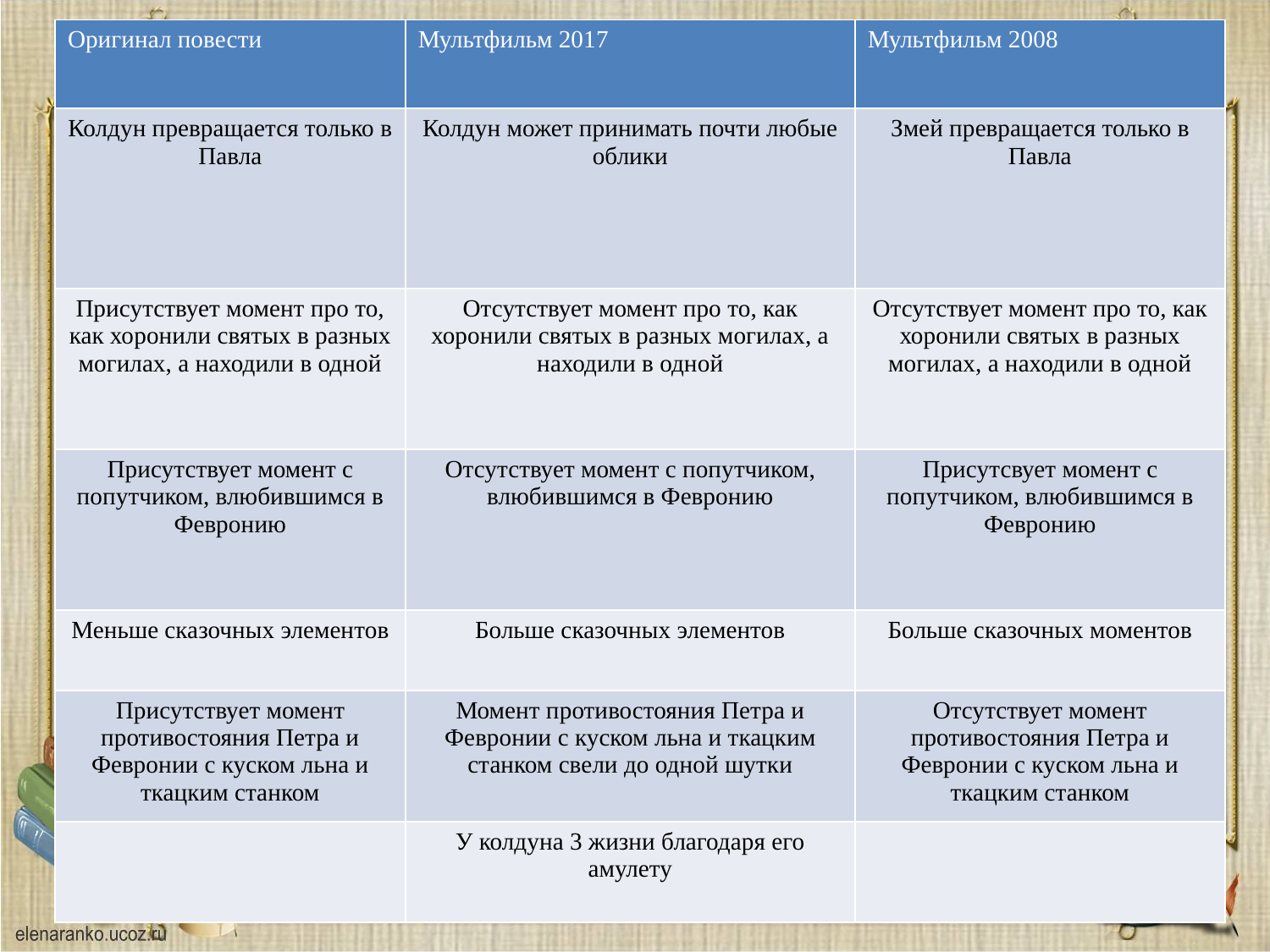

| Оригинал повести | Мультфильм 2017 | Мультфильм 2008 |
| --- | --- | --- |
| Колдун превращается только в Павла | Колдун может принимать почти любые облики | Змей превращается только в Павла |
| Присутствует момент про то, как хоронили святых в разных могилах, а находили в одной | Отсутствует момент про то, как хоронили святых в разных могилах, а находили в одной | Отсутствует момент про то, как хоронили святых в разных могилах, а находили в одной |
| Присутствует момент с попутчиком, влюбившимся в Февронию | Отсутствует момент с попутчиком, влюбившимся в Февронию | Присутсвует момент с попутчиком, влюбившимся в Февронию |
| Меньше сказочных элементов | Больше сказочных элементов | Больше сказочных моментов |
| Присутствует момент противостояния Петра и Февронии с куском льна и ткацким станком | Момент противостояния Петра и Февронии с куском льна и ткацким станком свели до одной шутки | Отсутствует момент противостояния Петра и Февронии с куском льна и ткацким станком |
|  | У колдуна 3 жизни благодаря его амулету |  |